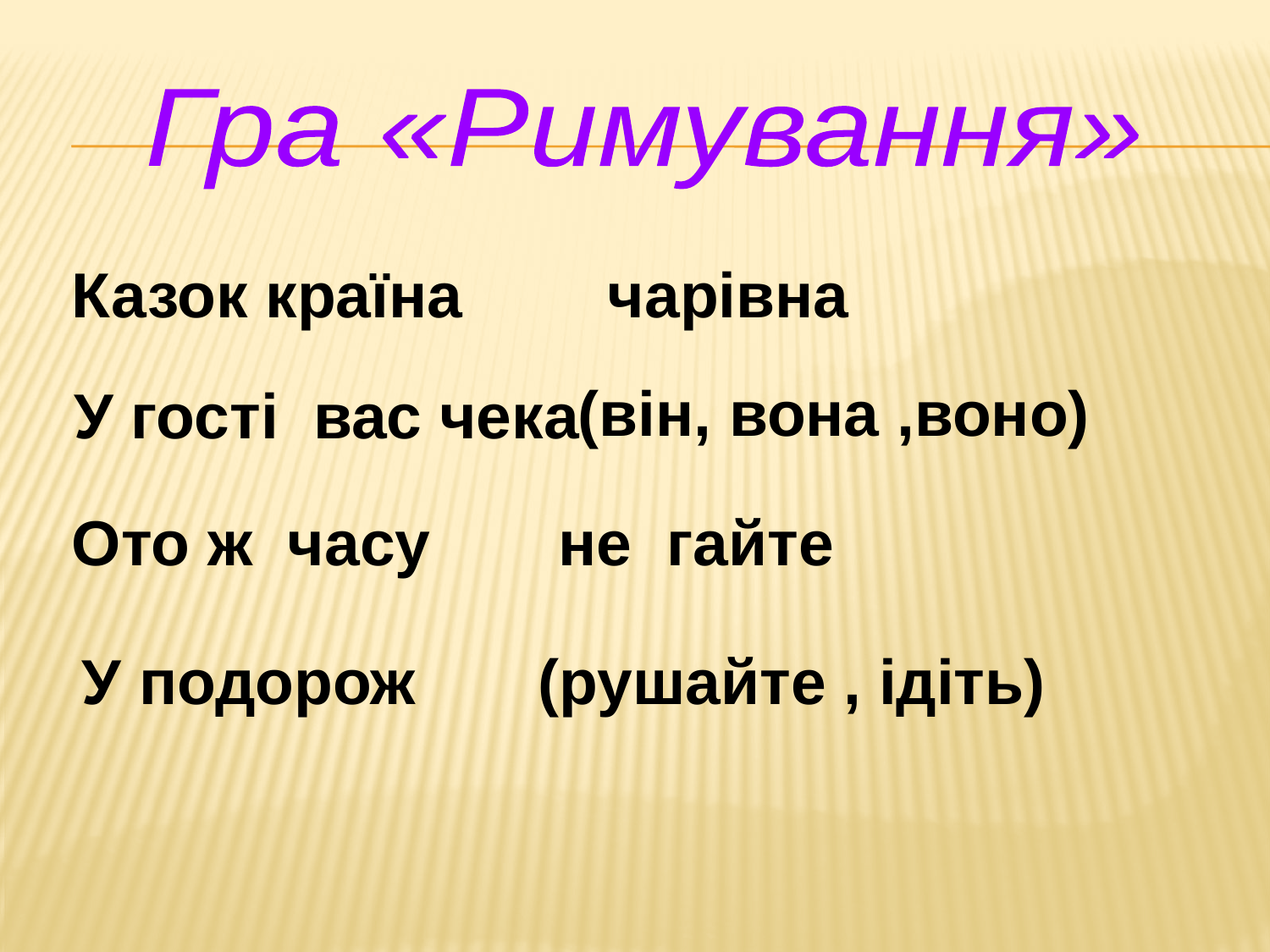

Гра «Римування»
Казок країна
чарівна
(він, вона ,воно)
У гості  вас чека
Ото ж  часу
не  гайте
У подорож
(рушайте , ідіть)